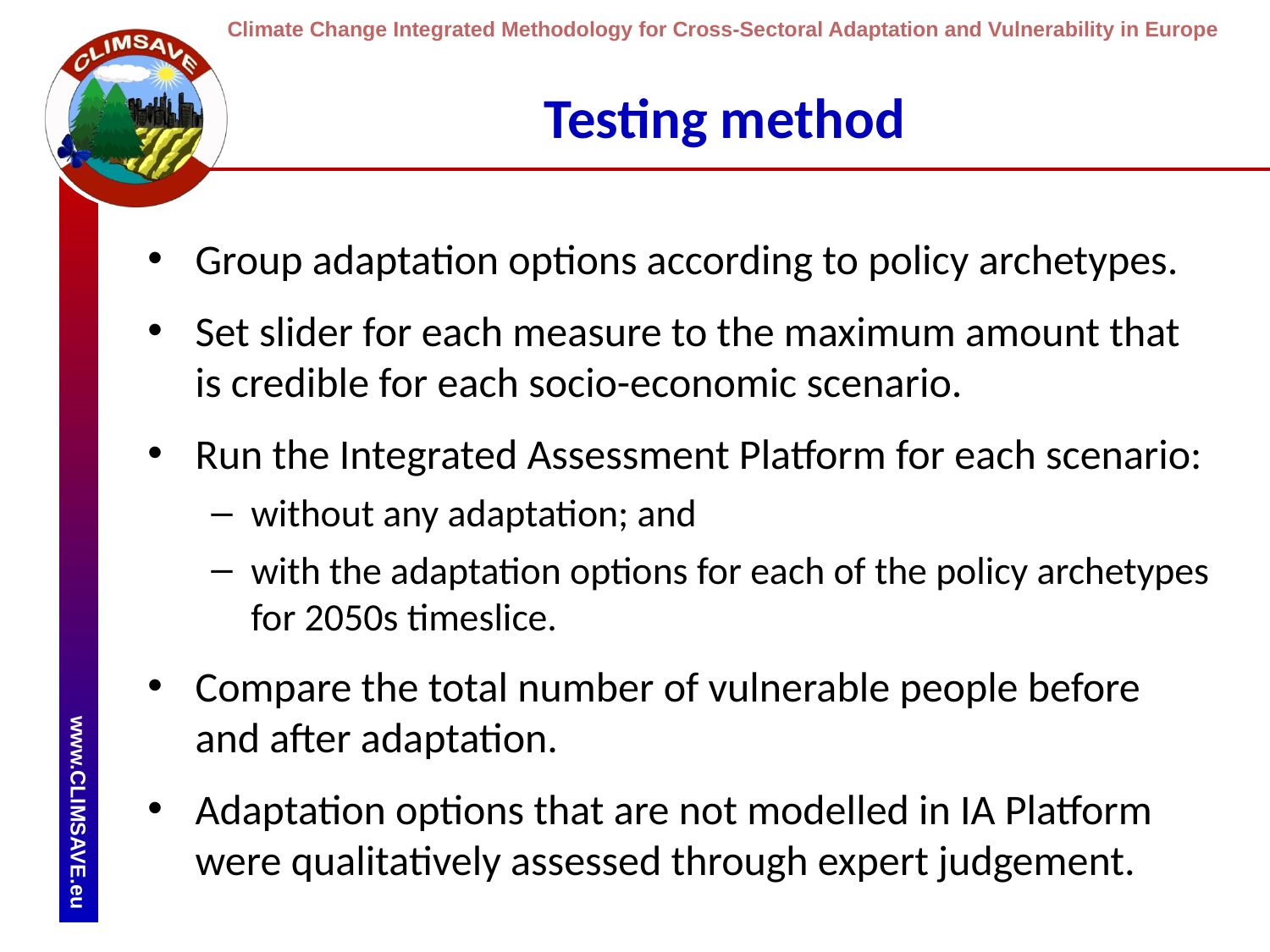

# Testing method
Group adaptation options according to policy archetypes.
Set slider for each measure to the maximum amount that is credible for each socio-economic scenario.
Run the Integrated Assessment Platform for each scenario:
without any adaptation; and
with the adaptation options for each of the policy archetypes for 2050s timeslice.
Compare the total number of vulnerable people before and after adaptation.
Adaptation options that are not modelled in IA Platform were qualitatively assessed through expert judgement.